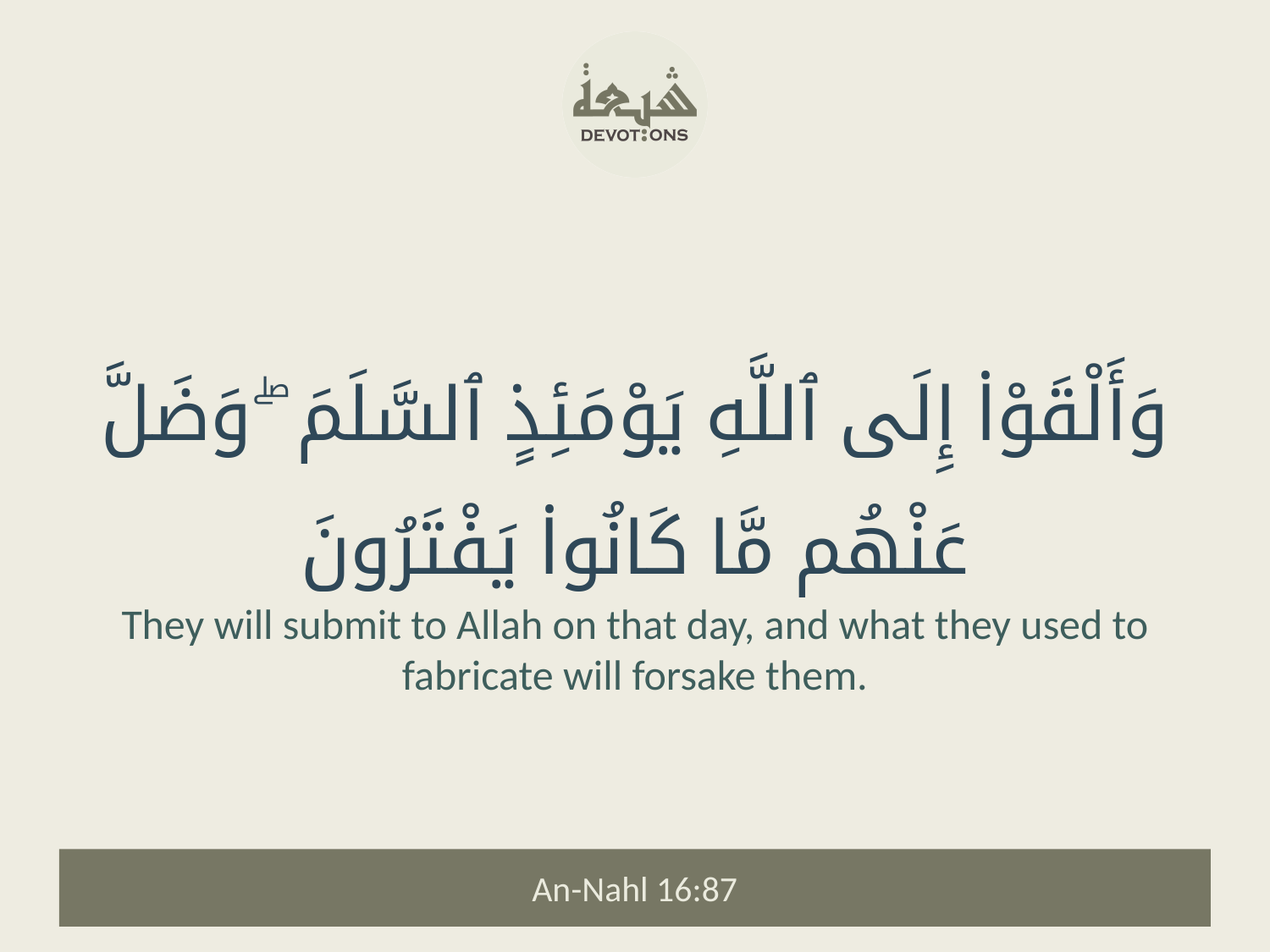

وَأَلْقَوْا۟ إِلَى ٱللَّهِ يَوْمَئِذٍ ٱلسَّلَمَ ۖ وَضَلَّ عَنْهُم مَّا كَانُوا۟ يَفْتَرُونَ
They will submit to Allah on that day, and what they used to fabricate will forsake them.
An-Nahl 16:87